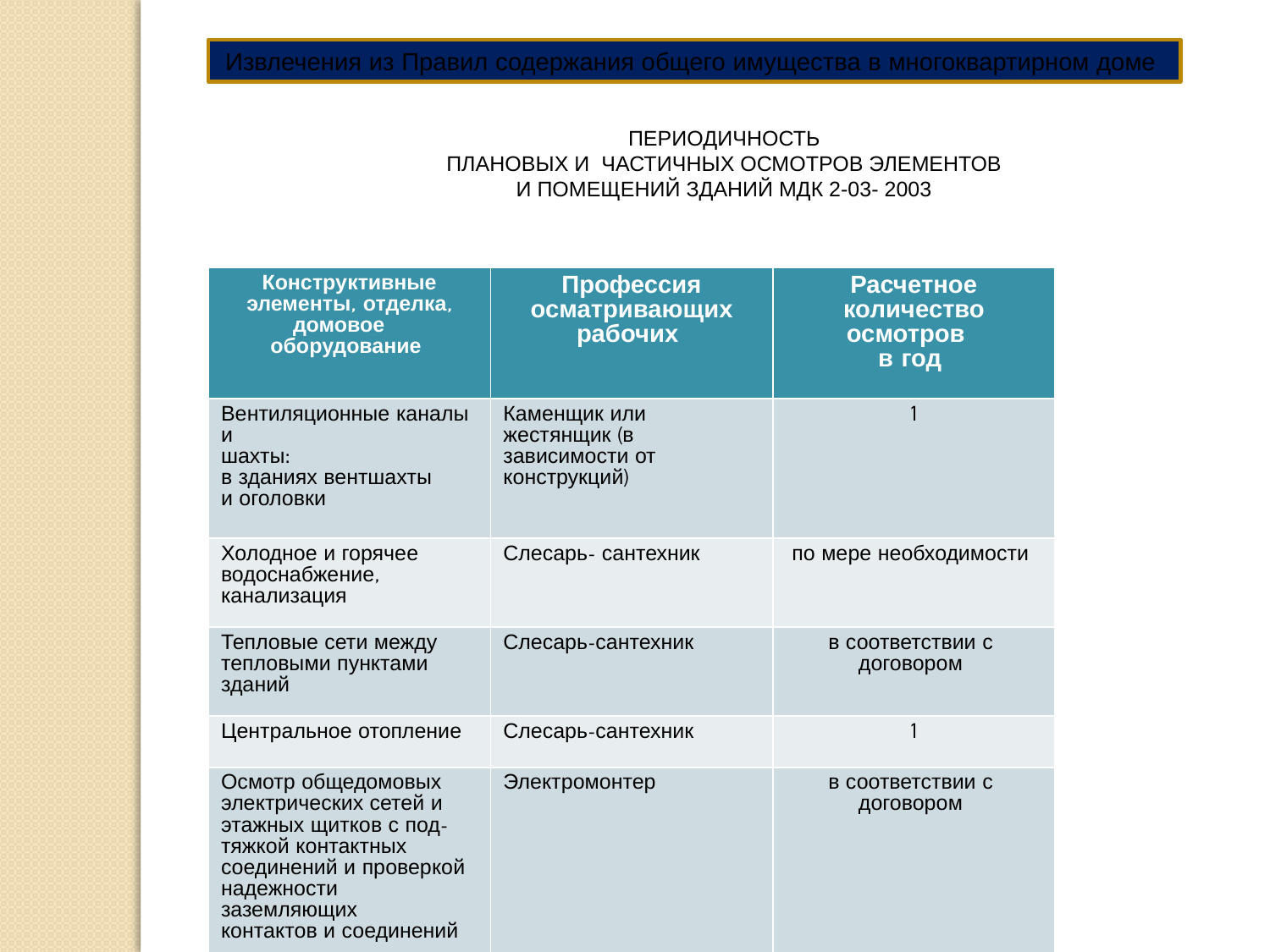

Извлечения из Правил содержания общего имущества в многоквартирном доме
ПЕРИОДИЧНОСТЬ
ПЛАНОВЫХ И  ЧАСТИЧНЫХ ОСМОТРОВ ЭЛЕМЕНТОВ
И ПОМЕЩЕНИЙ ЗДАНИЙ МДК 2-03- 2003
| Конструктивные элементы, отделка, домовое оборудование | Профессия осматривающих рабочих | Расчетное количество осмотров в год |
| --- | --- | --- |
| Вентиляционные каналы и шахты: в зданиях вентшахты и оголовки | Каменщик или жестянщик (в зависимости от конструкций) | 1 |
| Холодное и горячее водоснабжение, канализация | Слесарь- сантехник | по мере необходимости |
| Тепловые сети между тепловыми пунктами зданий | Слесарь-сантехник | в соответствии с договором |
| Центральное отопление | Слесарь-сантехник | 1 |
| Осмотр общедомовых электрических сетей и этажных щитков с под- тяжкой контактных соединений и проверкой надежности заземляющих контактов и соединений | Электромонтер | в соответствии с договором |